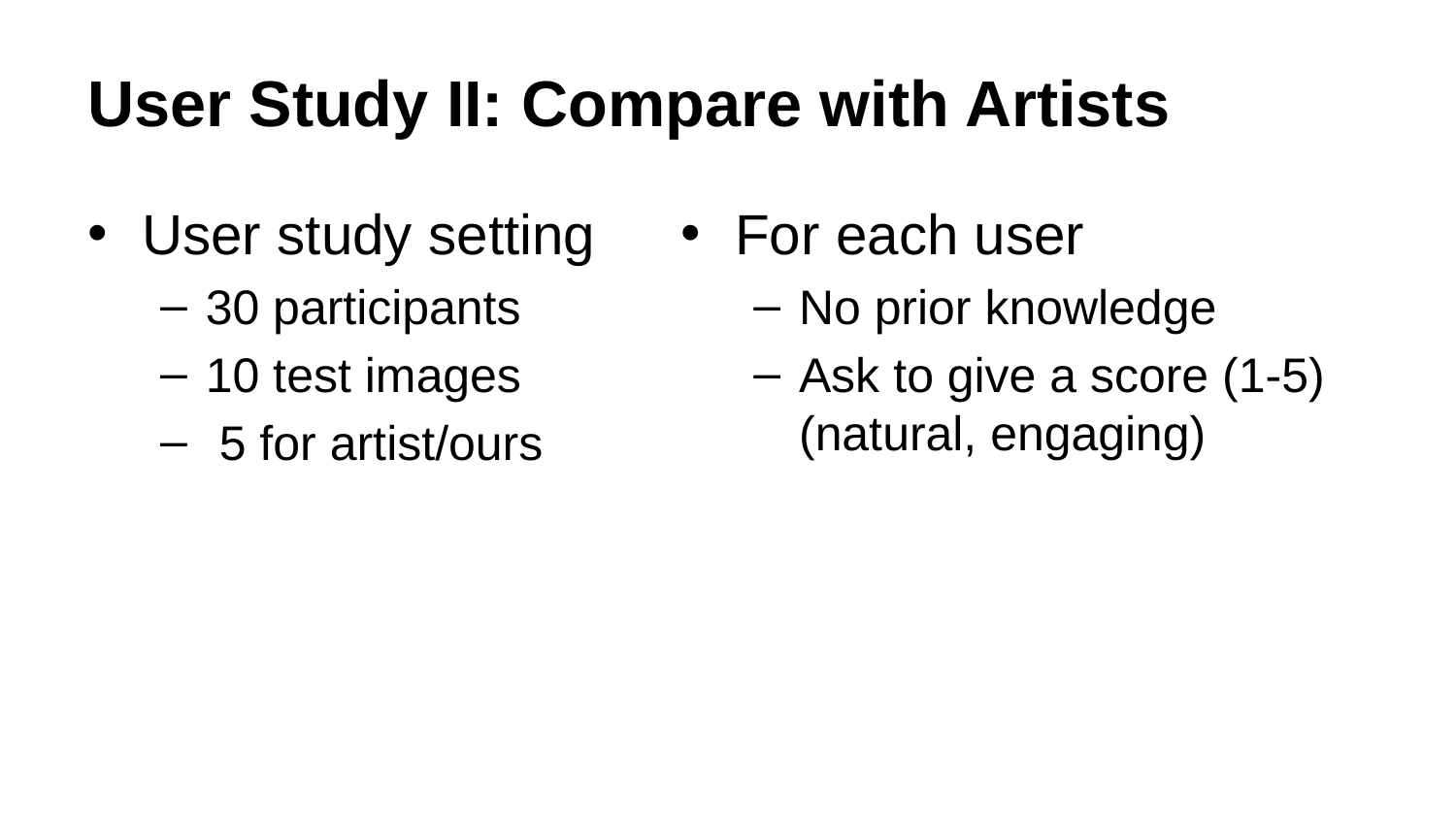

# User Study II: Compare with Artists
User study setting
30 participants
10 test images
 5 for artist/ours

For each user
No prior knowledge
Ask to give a score (1-5)
(natural, engaging)